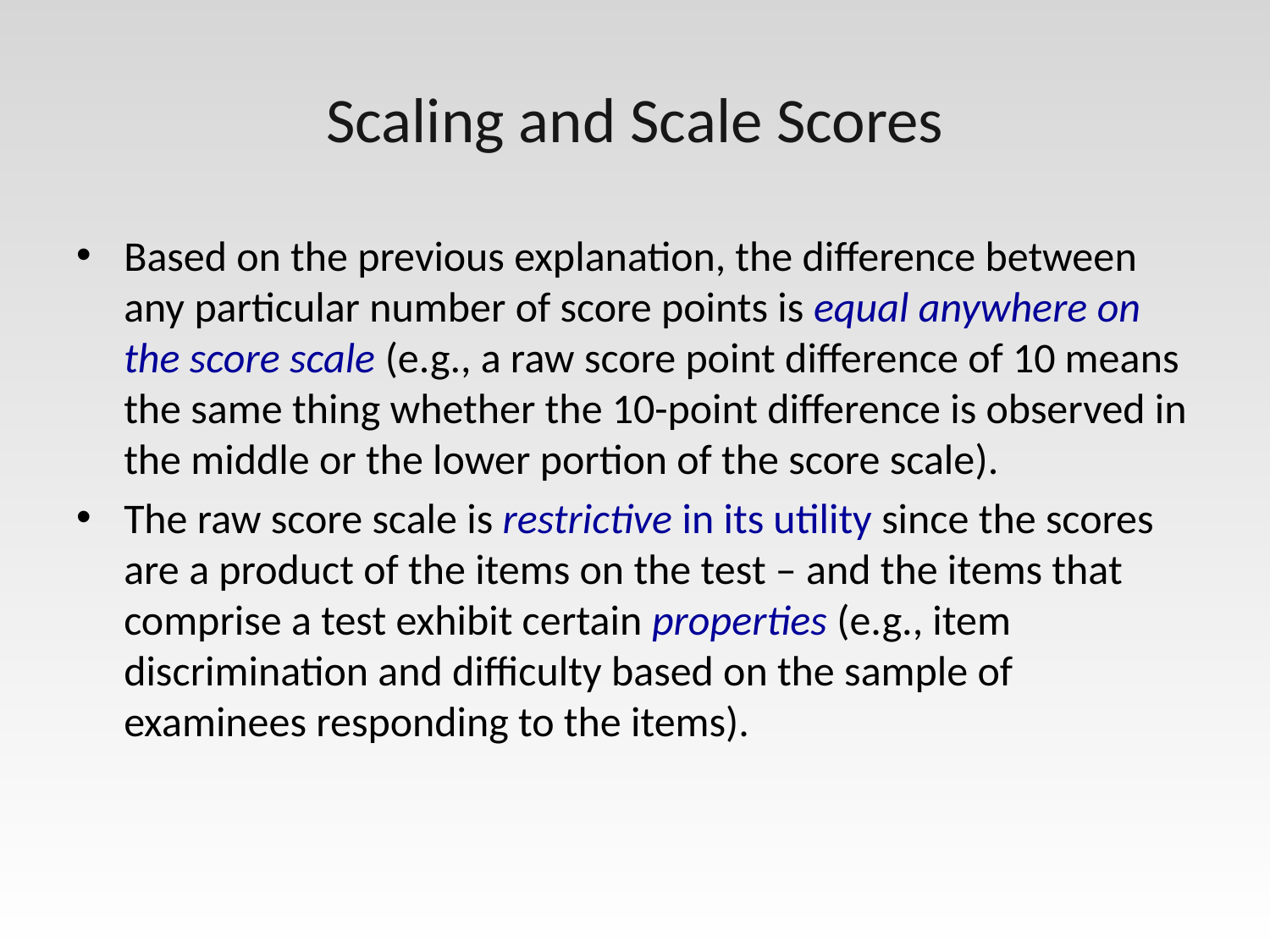

# Scaling and Scale Scores
Based on the previous explanation, the difference between any particular number of score points is equal anywhere on the score scale (e.g., a raw score point difference of 10 means the same thing whether the 10-point difference is observed in the middle or the lower portion of the score scale).
The raw score scale is restrictive in its utility since the scores are a product of the items on the test – and the items that comprise a test exhibit certain properties (e.g., item discrimination and difficulty based on the sample of examinees responding to the items).